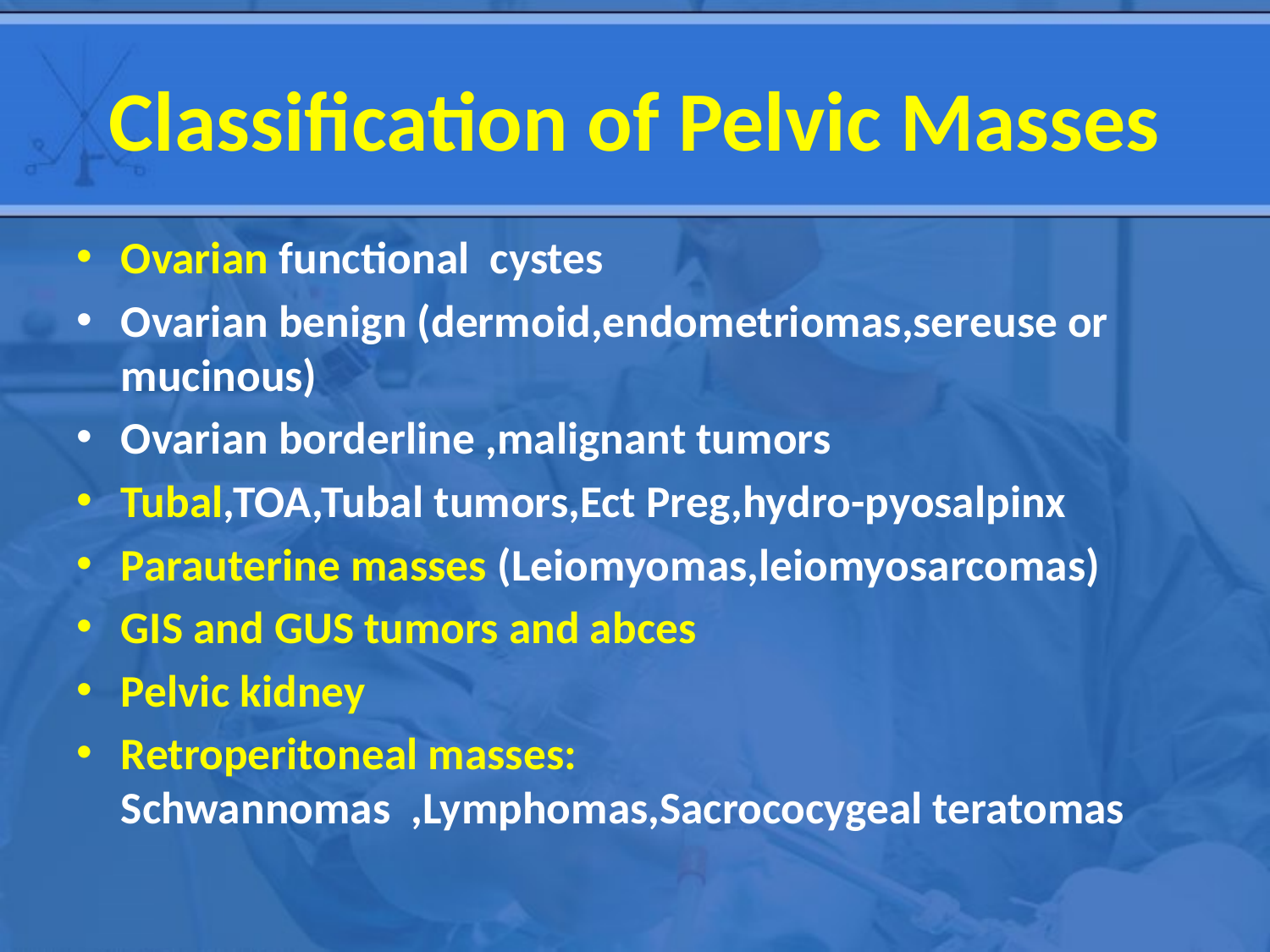

# Classification of Pelvic Masses
Ovarian functional  cystes
Ovarian benign (dermoid,endometriomas,sereuse or mucinous)
Ovarian borderline ,malignant tumors
Tubal,TOA,Tubal tumors,Ect Preg,hydro-pyosalpinx
Parauterine masses (Leiomyomas,leiomyosarcomas)
GIS and GUS tumors and abces
Pelvic kidney
Retroperitoneal masses:    Schwannomas  ,Lymphomas,Sacrococygeal teratomas